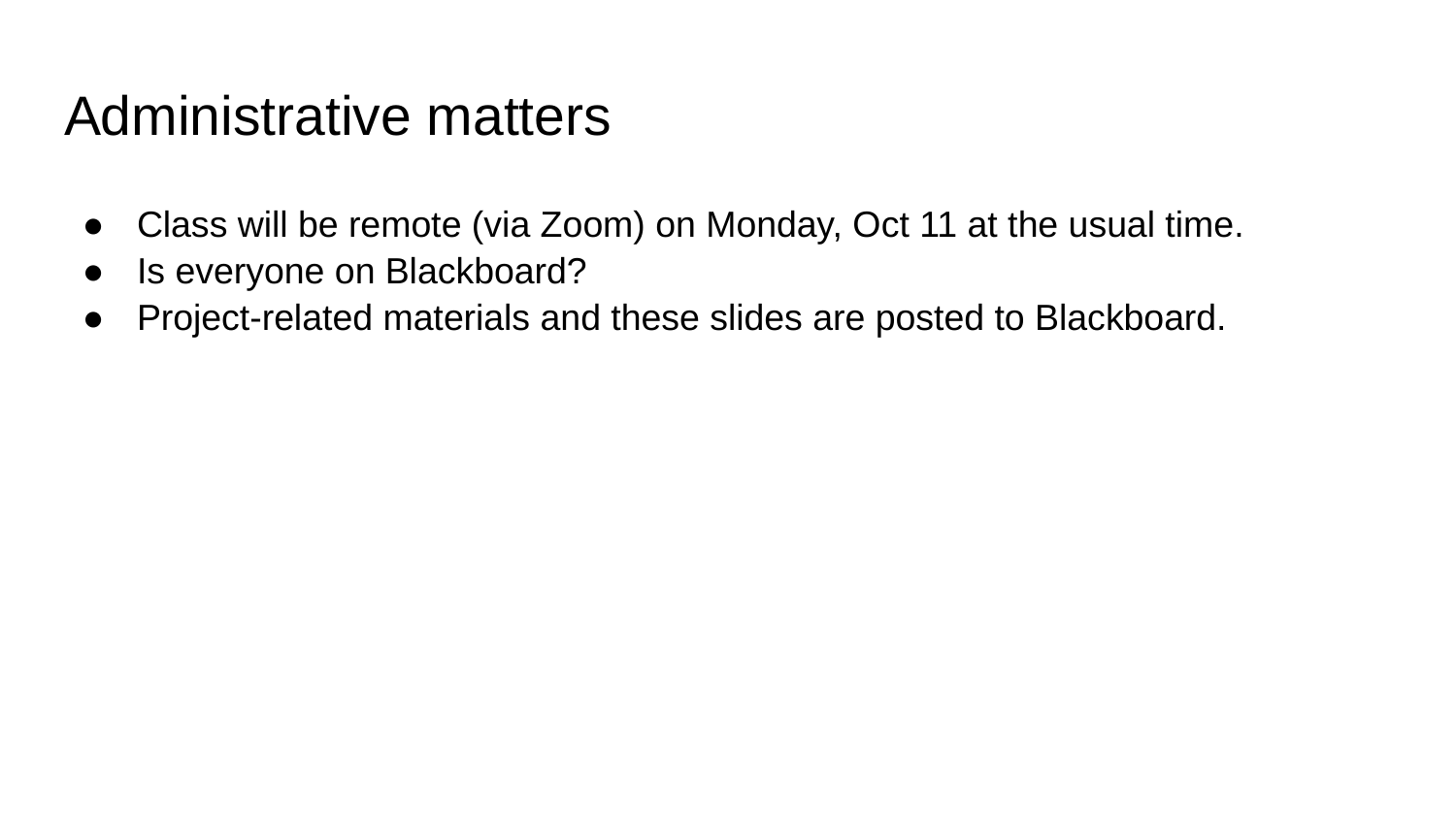

# Administrative matters
Class will be remote (via Zoom) on Monday, Oct 11 at the usual time.
Is everyone on Blackboard?
Project-related materials and these slides are posted to Blackboard.